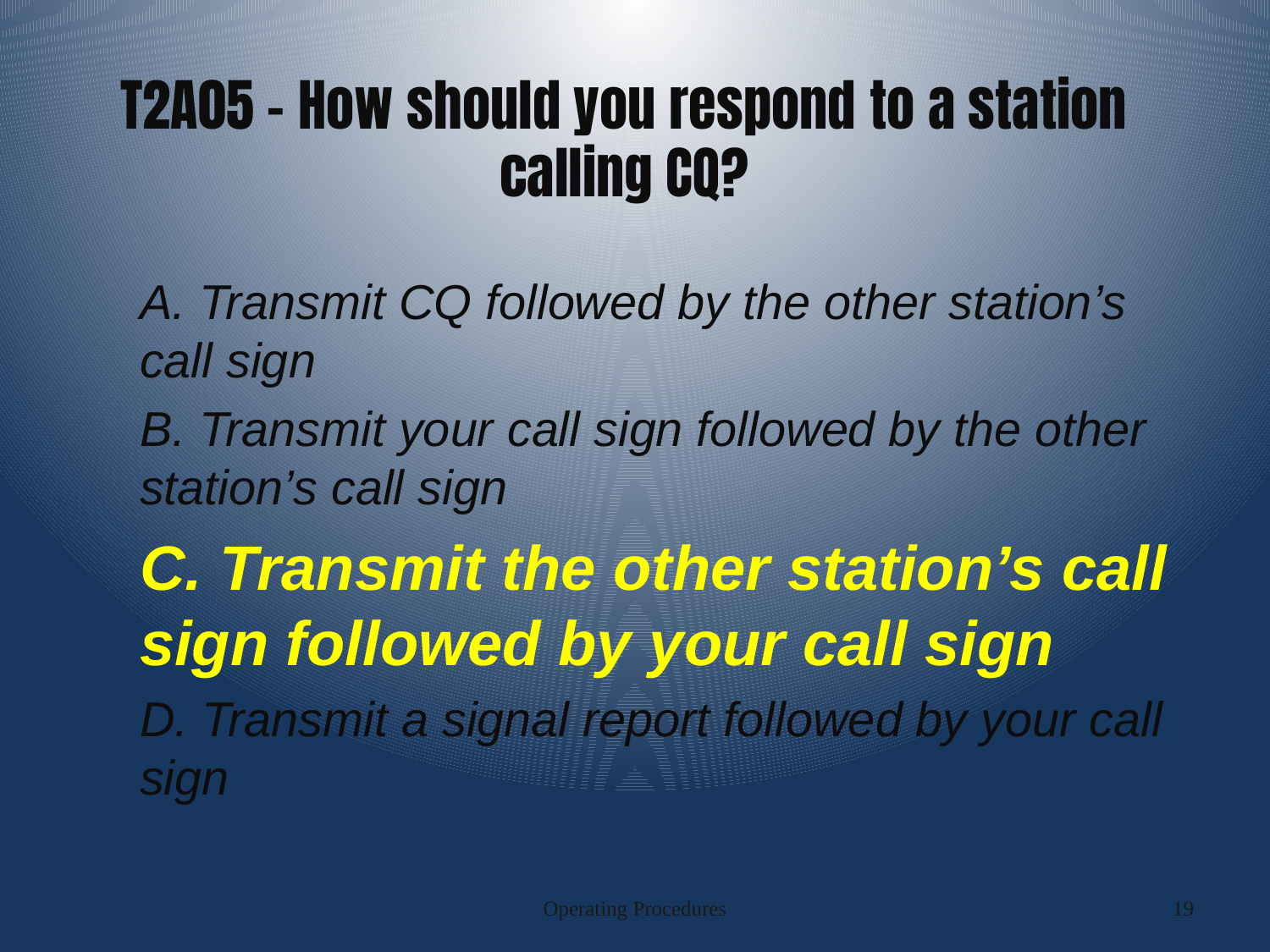

# T2A05 - How should you respond to a station calling CQ?
A. Transmit CQ followed by the other station’s call sign
B. Transmit your call sign followed by the other station’s call sign
C. Transmit the other station’s call sign followed by your call sign
D. Transmit a signal report followed by your call sign

Operating Procedures
19